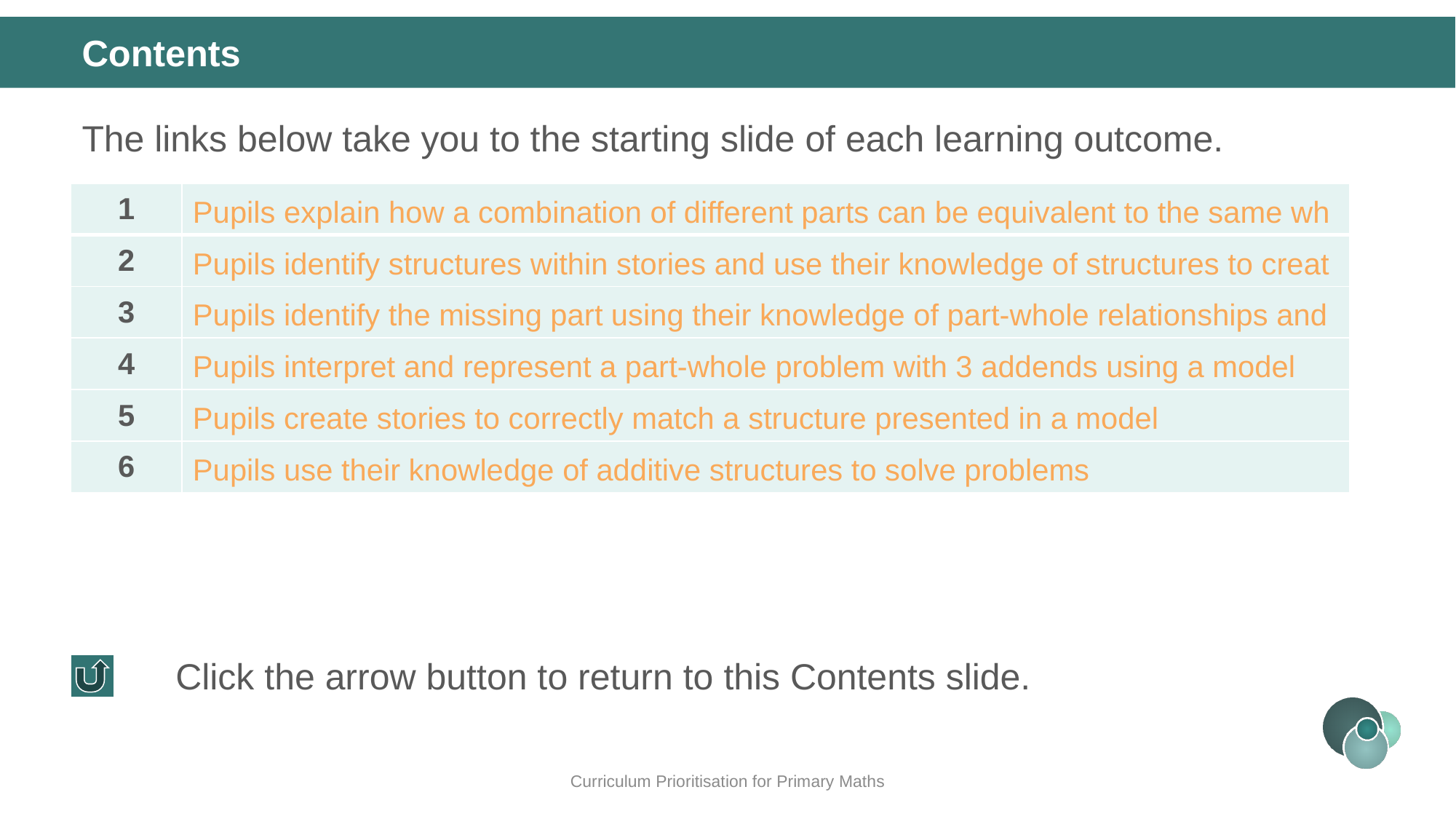

Contents
The links below take you to the starting slide of each learning outcome.
| 1 | Pupils explain how a combination of different parts can be equivalent to the same whole and can represent this in an expression |
| --- | --- |
| 2 | Pupils identify structures within stories and use their knowledge of structures to create stories |
| 3 | Pupils identify the missing part using their knowledge of part-whole relationships and structures |
| 4 | Pupils interpret and represent a part-whole problem with 3 addends using a model |
| 5 | Pupils create stories to correctly match a structure presented in a model |
| 6 | Pupils use their knowledge of additive structures to solve problems |
Click the arrow button to return to this Contents slide.

Curriculum Prioritisation for Primary Maths